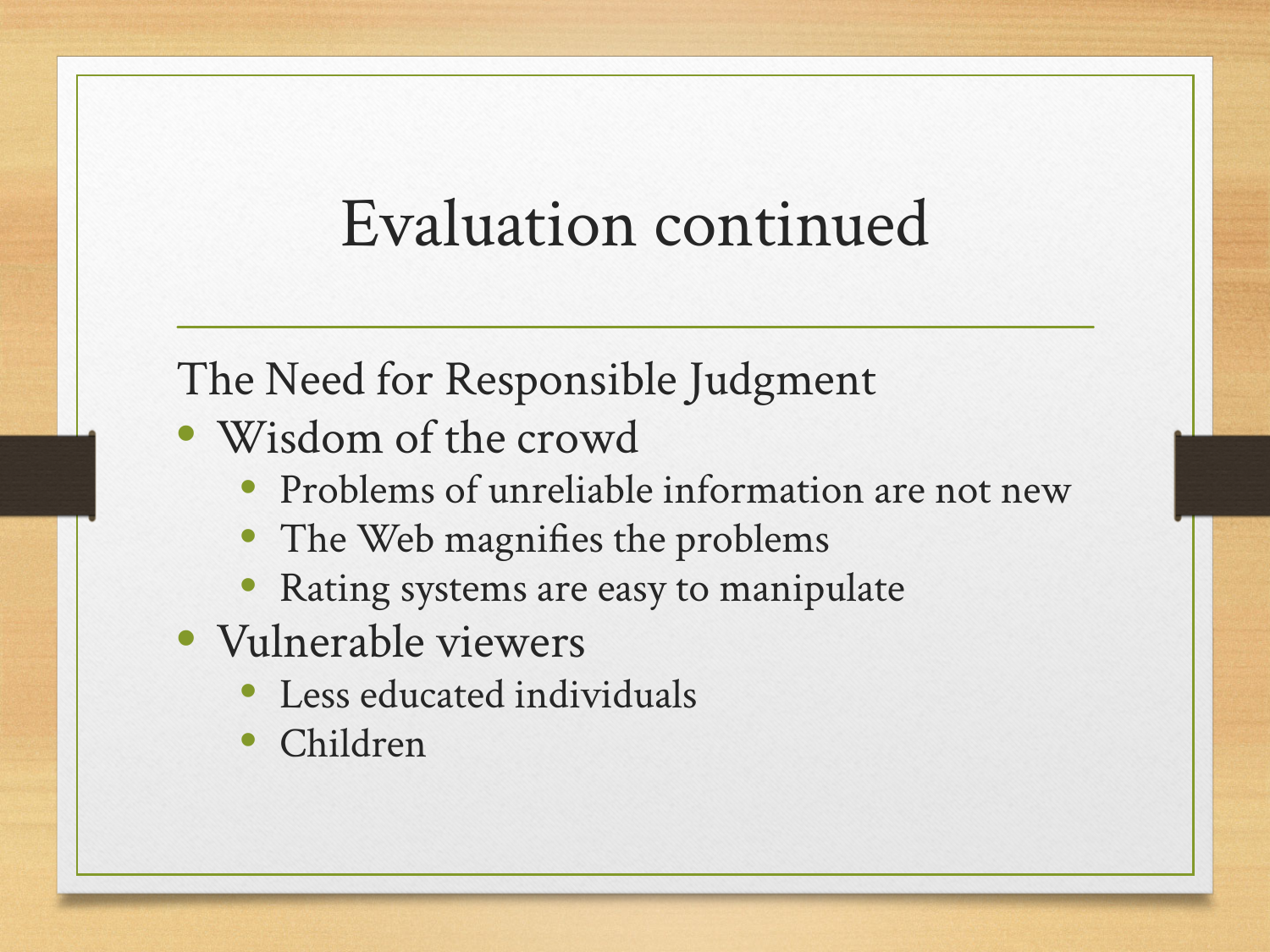

# Evaluation continued
The Need for Responsible Judgment
Wisdom of the crowd
Problems of unreliable information are not new
The Web magnifies the problems
Rating systems are easy to manipulate
Vulnerable viewers
Less educated individuals
Children